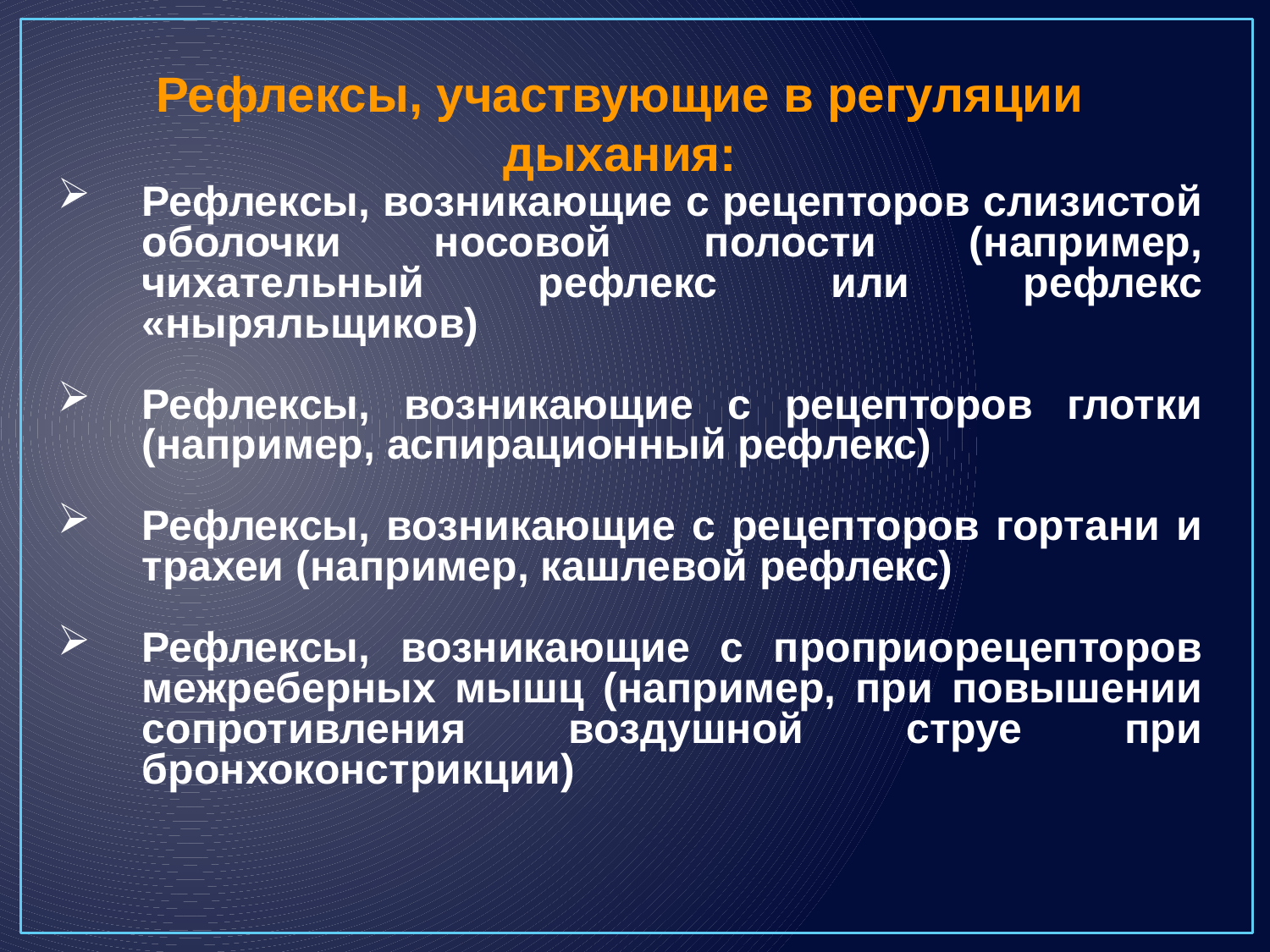

Рефлексы, участвующие в регуляции дыхания:
Рефлексы, возникающие с рецепторов слизистой оболочки носовой полости (например, чихательный рефлекс или рефлекс «ныряльщиков)

Рефлексы, возникающие с рецепторов глотки (например, аспирационный рефлекс)

Рефлексы, возникающие с рецепторов гортани и трахеи (например, кашлевой рефлекс)

Рефлексы, возникающие с проприорецепторов межреберных мышц (например, при повышении сопротивления воздушной струе при бронхоконстрикции)